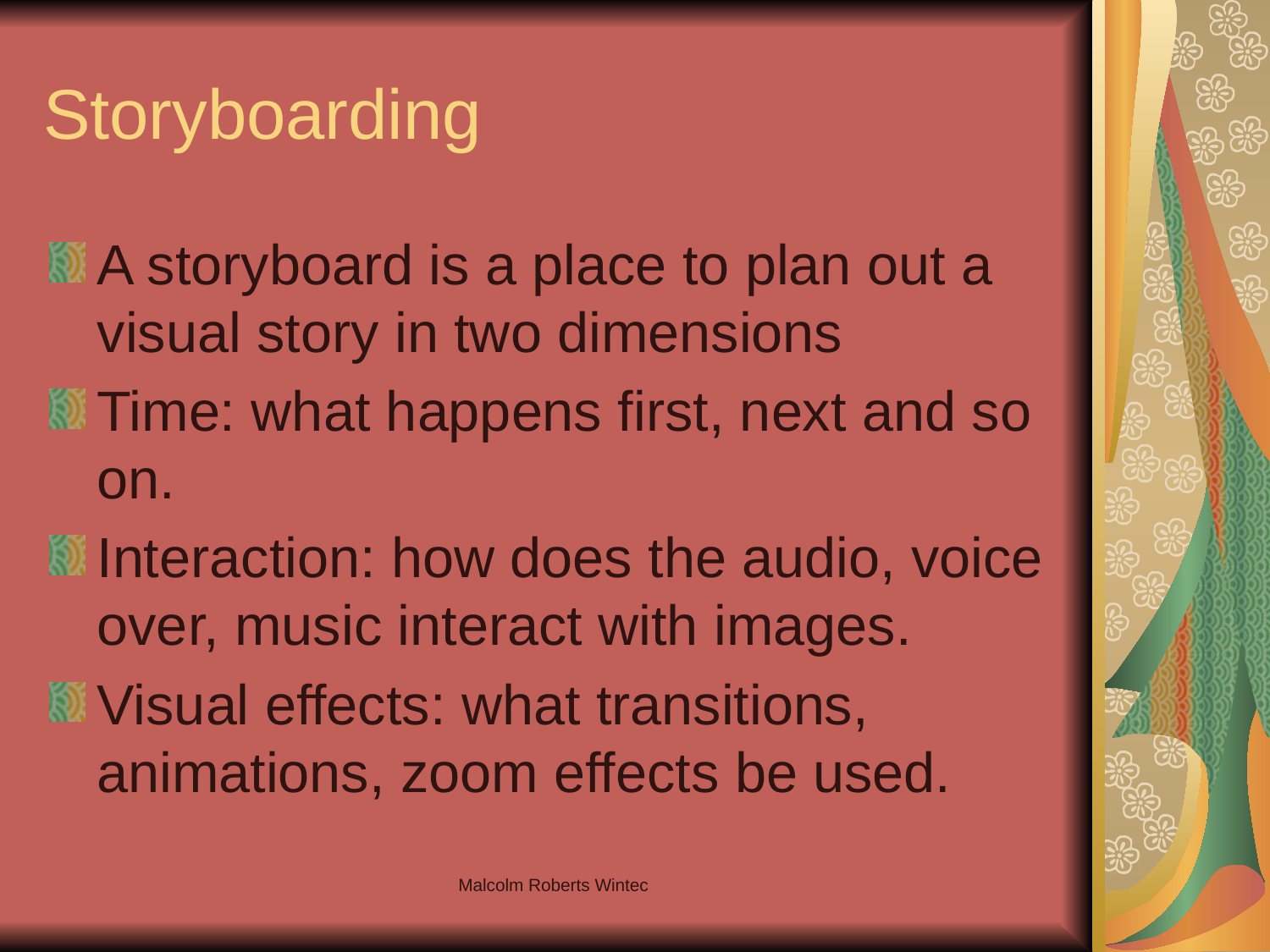

# Storyboarding
A storyboard is a place to plan out a visual story in two dimensions
Time: what happens first, next and so on.
Interaction: how does the audio, voice over, music interact with images.
Visual effects: what transitions, animations, zoom effects be used.
Malcolm Roberts Wintec